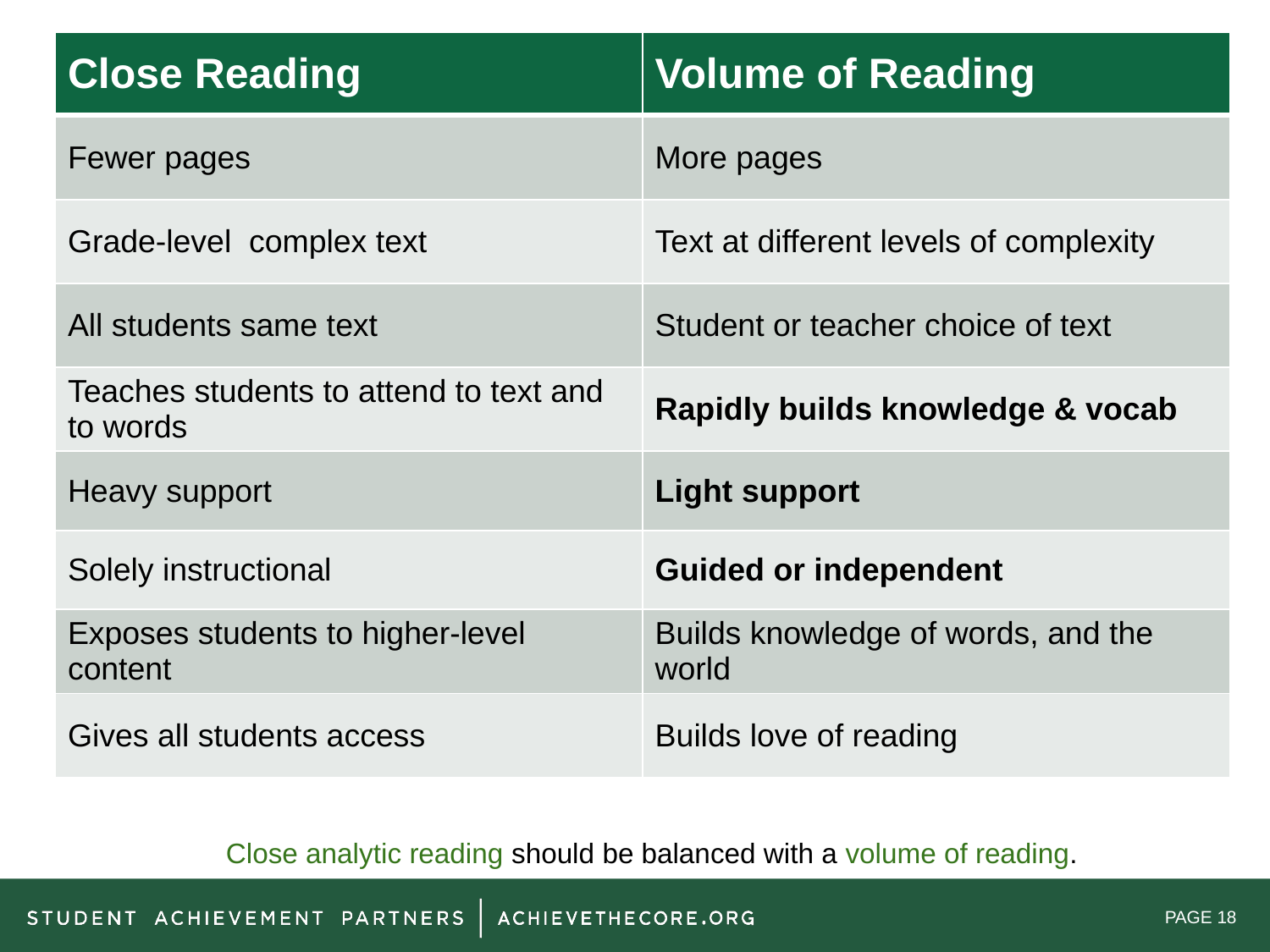

| Close Reading | Volume of Reading |
| --- | --- |
| Fewer pages | More pages |
| Grade-level complex text | Text at different levels of complexity |
| All students same text | Student or teacher choice of text |
| Teaches students to attend to text and to words | Rapidly builds knowledge & vocab |
| Heavy support | Light support |
| Solely instructional | Guided or independent |
| Exposes students to higher-level content | Builds knowledge of words, and the world |
| Gives all students access | Builds love of reading |
Close analytic reading should be balanced with a volume of reading.